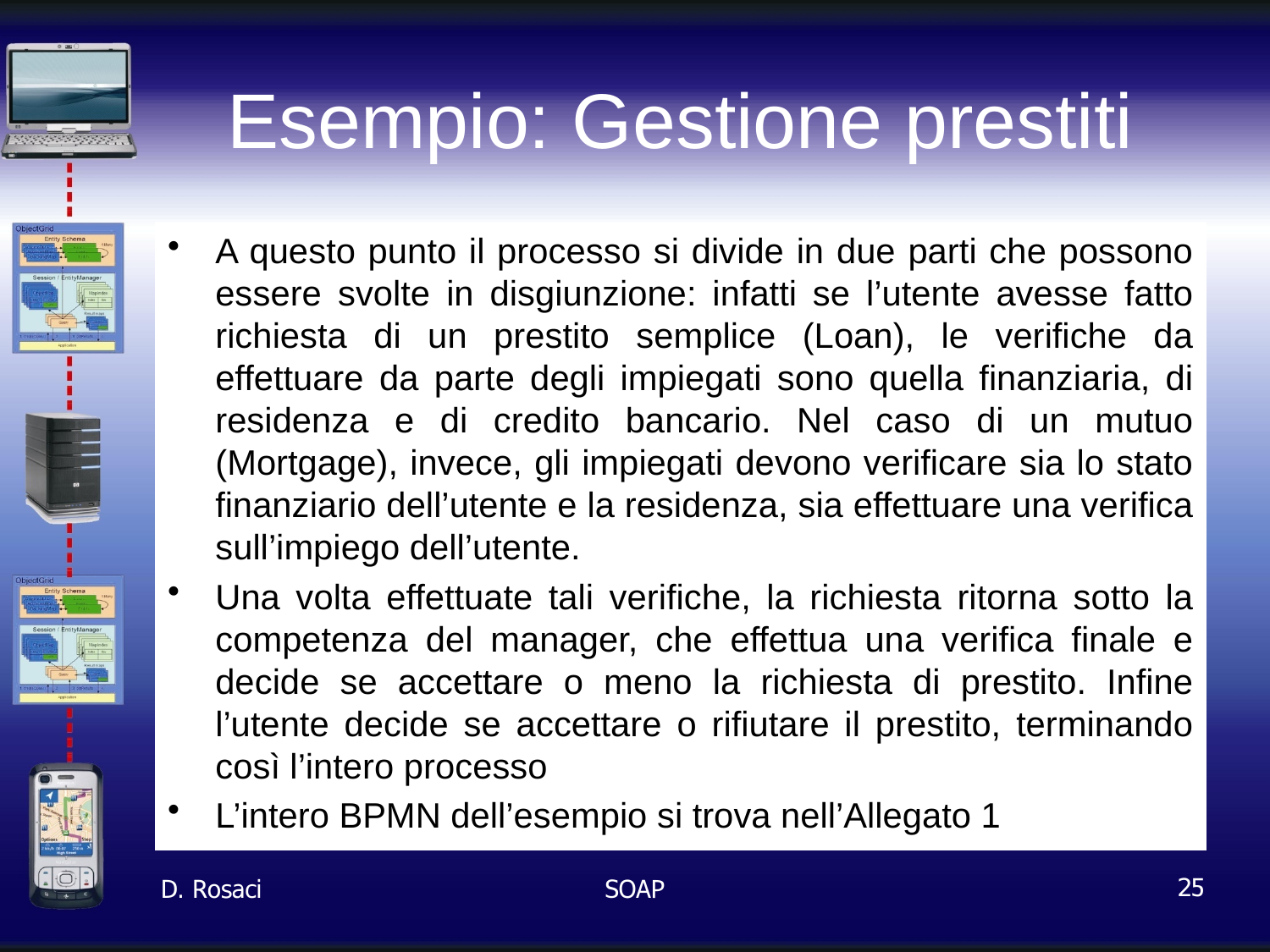

# Esempio: Gestione prestiti
A questo punto il processo si divide in due parti che possono essere svolte in disgiunzione: infatti se l’utente avesse fatto richiesta di un prestito semplice (Loan), le verifiche da effettuare da parte degli impiegati sono quella finanziaria, di residenza e di credito bancario. Nel caso di un mutuo (Mortgage), invece, gli impiegati devono verificare sia lo stato finanziario dell’utente e la residenza, sia effettuare una verifica sull’impiego dell’utente.
Una volta effettuate tali verifiche, la richiesta ritorna sotto la competenza del manager, che effettua una verifica finale e decide se accettare o meno la richiesta di prestito. Infine l’utente decide se accettare o rifiutare il prestito, terminando così l’intero processo
L’intero BPMN dell’esempio si trova nell’Allegato 1
D. Rosaci
SOAP